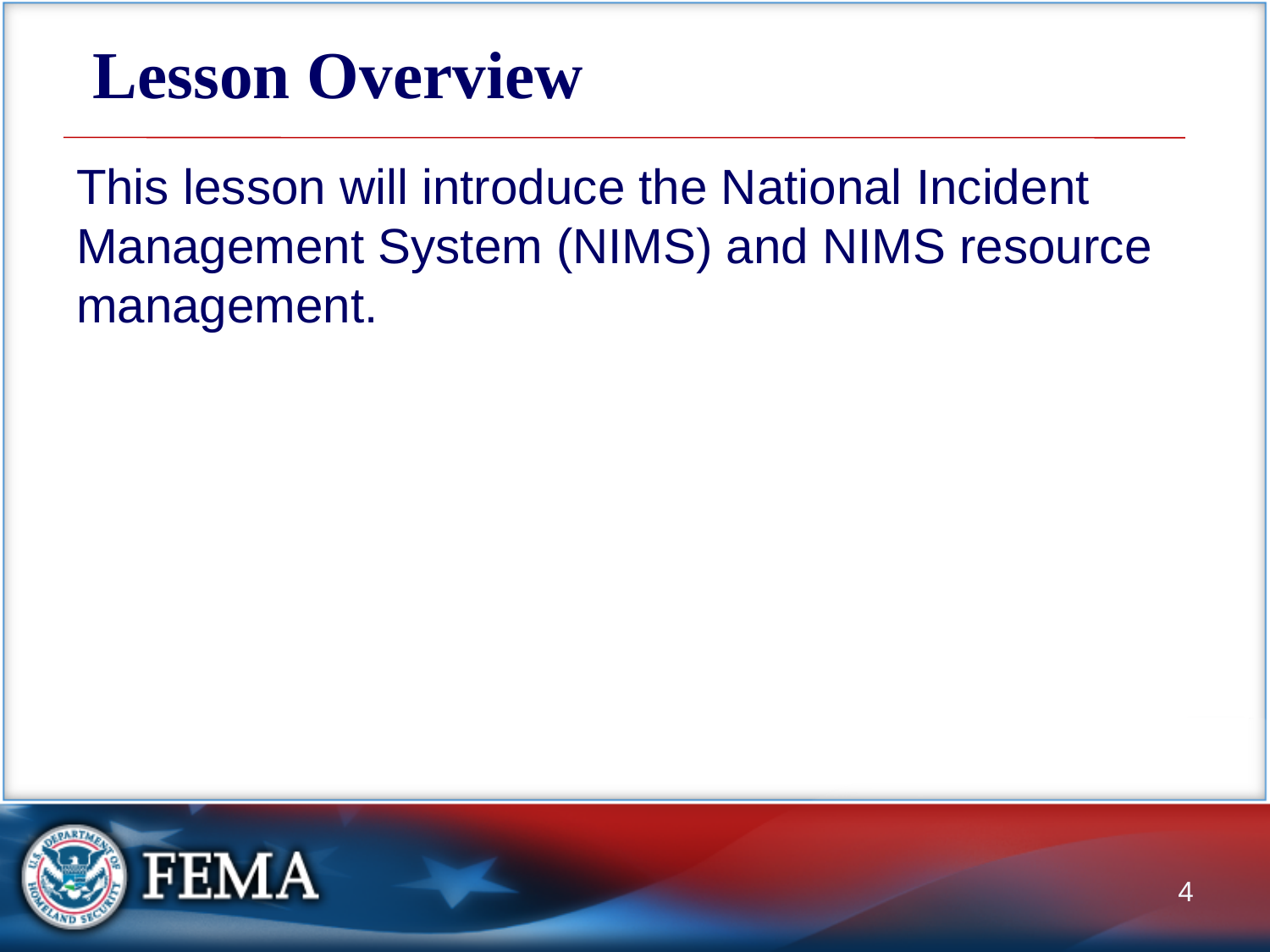

# Lesson Overview
This lesson will introduce the National Incident Management System (NIMS) and NIMS resource management.
4